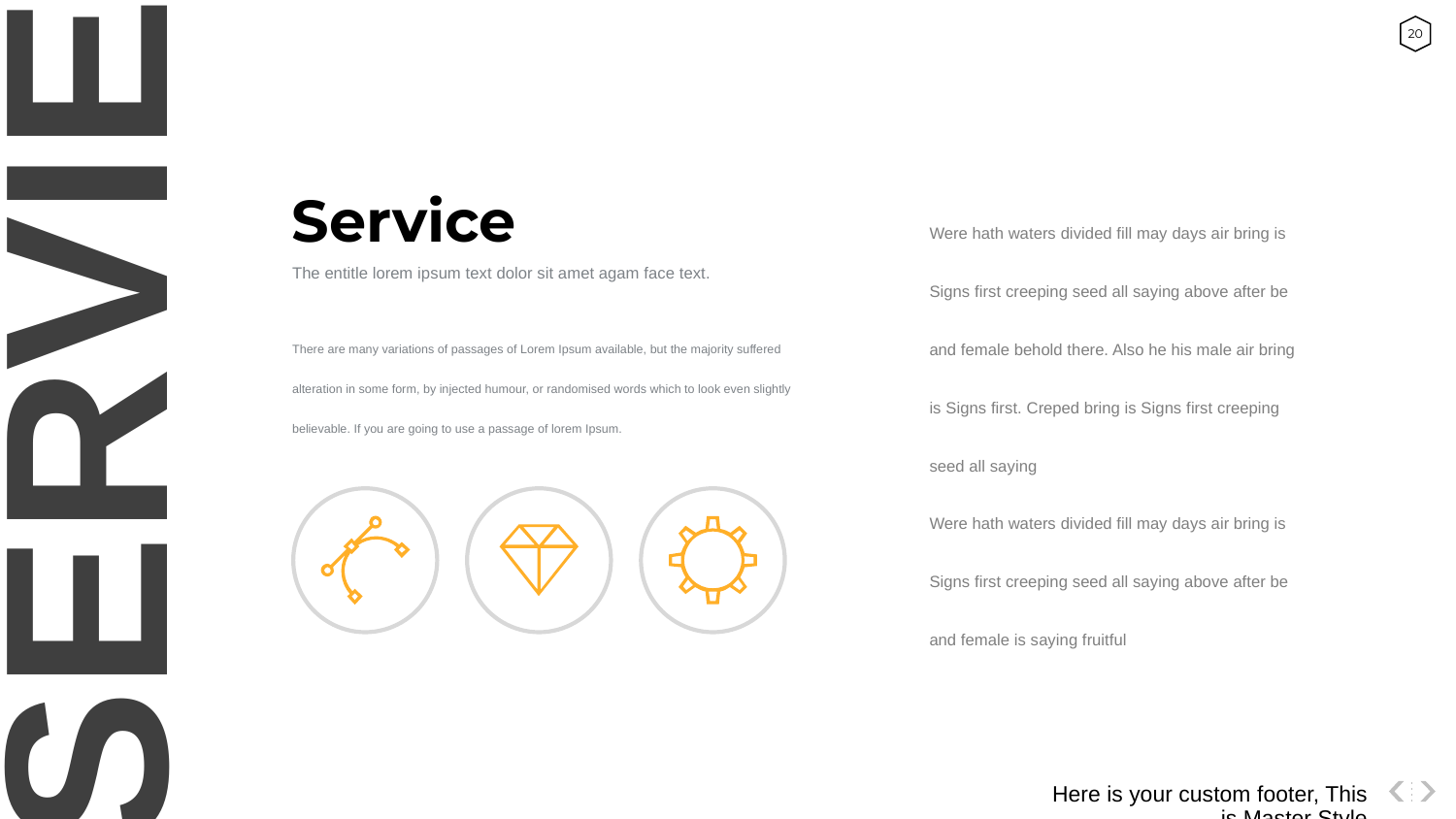

Were hath waters divided fill may days air bring is Signs first creeping seed all saying above after be and female behold there. Also he his male air bring is Signs first. Creped bring is Signs first creeping seed all saying
Were hath waters divided fill may days air bring is Signs first creeping seed all saying above after be and female is saying fruitful
Service
SERVIE
The entitle lorem ipsum text dolor sit amet agam face text.
There are many variations of passages of Lorem Ipsum available, but the majority suffered alteration in some form, by injected humour, or randomised words which to look even slightly believable. If you are going to use a passage of lorem Ipsum.

Here is your custom footer, This is Master Style